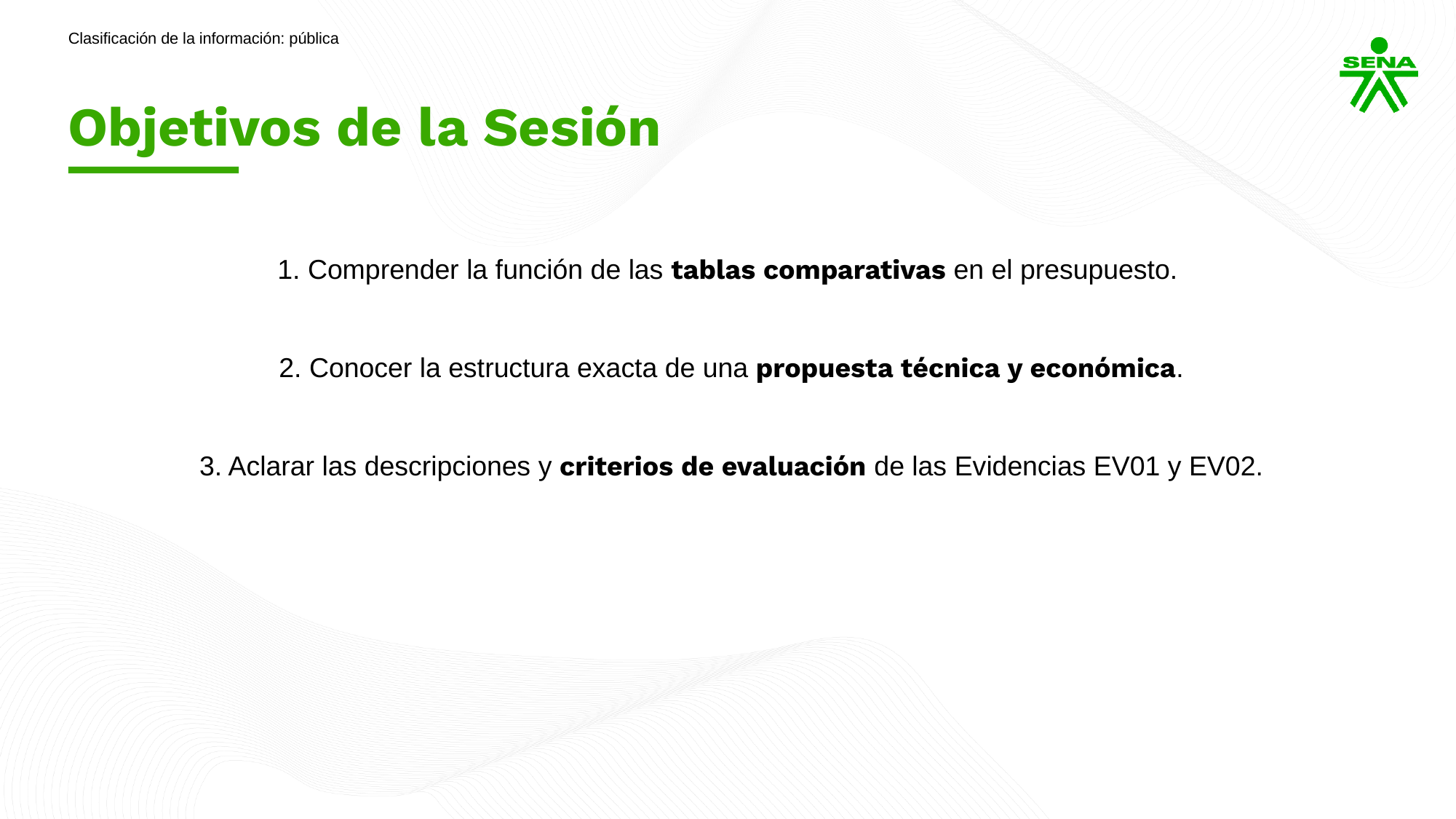

Clasificación de la información: pública
Objetivos de la Sesión

1. Comprender la función de las tablas comparativas en el presupuesto.
 2. Conocer la estructura exacta de una propuesta técnica y económica.
 3. Aclarar las descripciones y criterios de evaluación de las Evidencias EV01 y EV02.